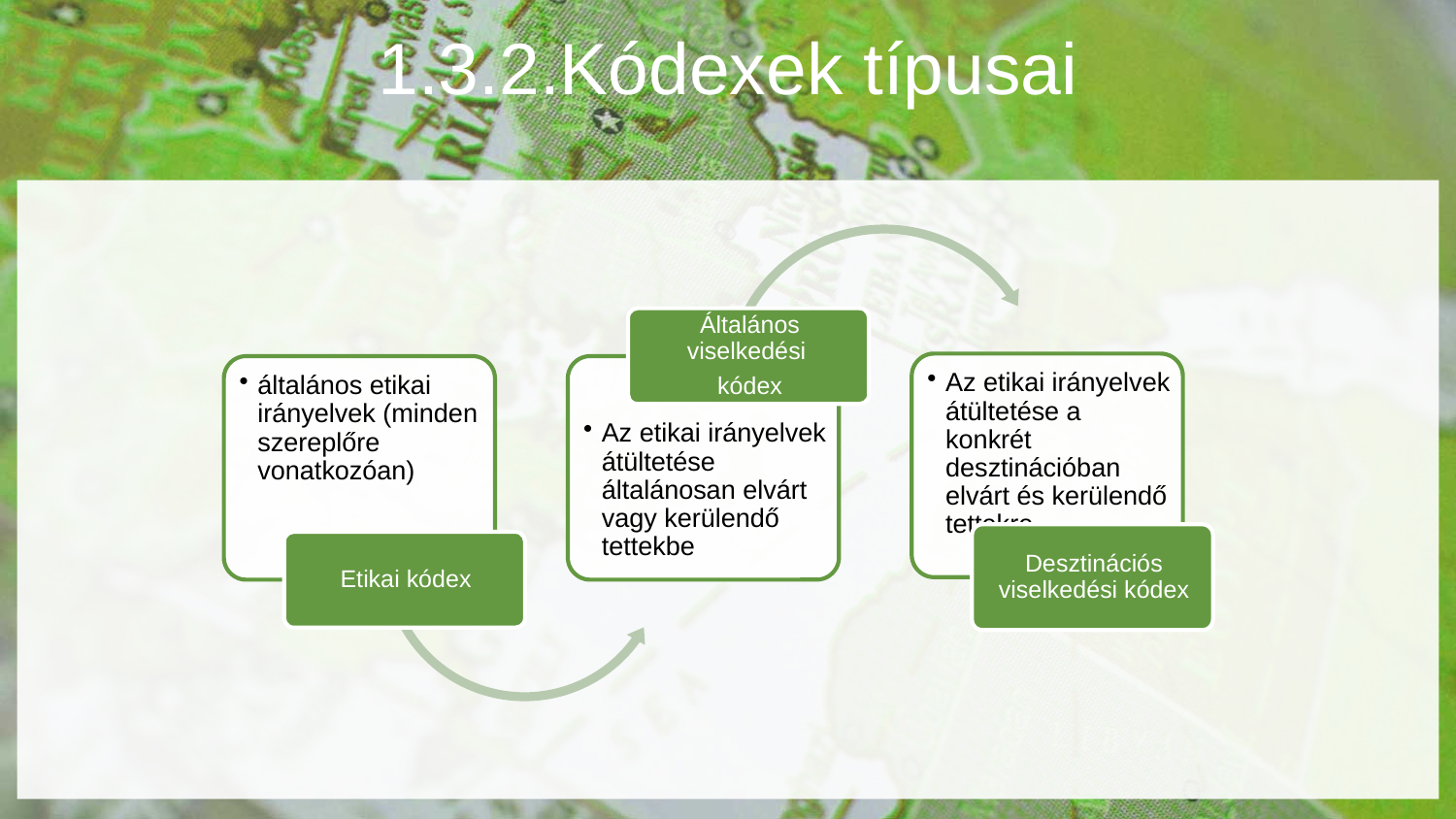

1.3.2.Kódexek típusai

általános etikai irányelvek (minden szereplőre vonatkozóan)
Etikai kódex
Az etikai irányelvek átültetése általánosan elvárt vagy kerülendő tettekbe
Általános viselkedési
kódex
Az etikai irányelvek átültetése a konkrét desztinációban elvárt és kerülendő tettekre
Desztinációs viselkedési kódex